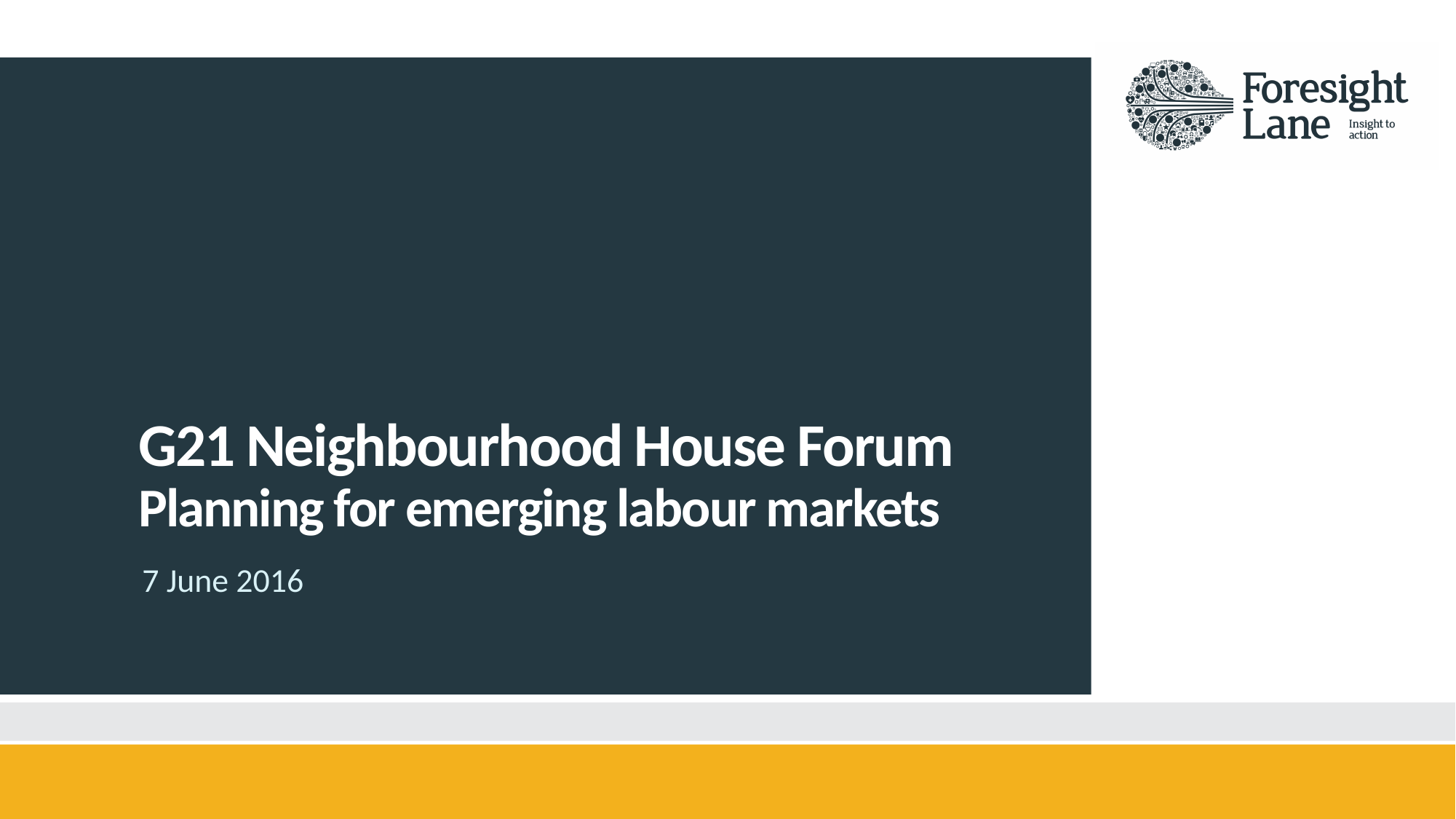

# G21 Neighbourhood House Forum Planning for emerging labour markets
7 June 2016